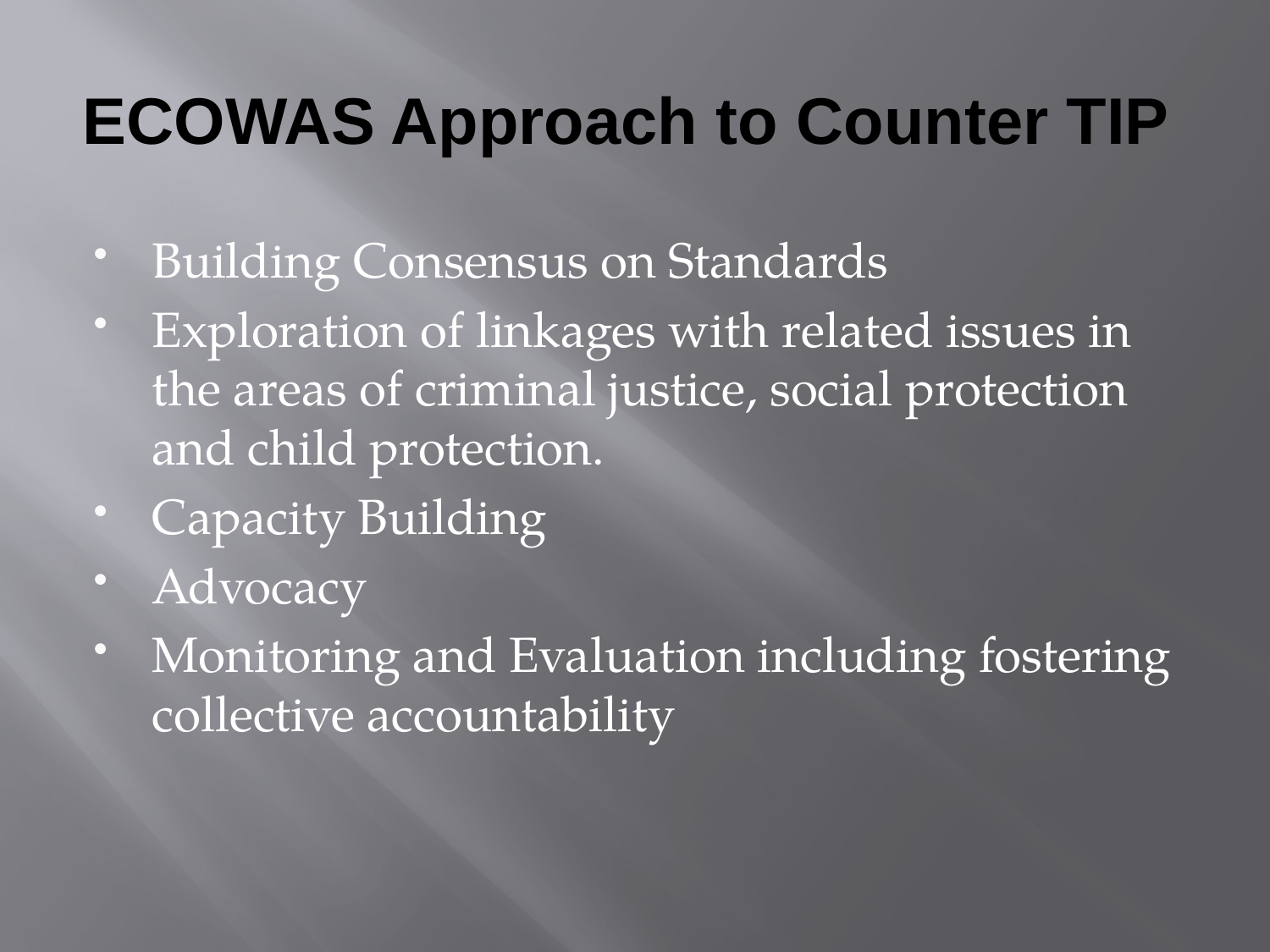

# ECOWAS Approach to Counter TIP
Building Consensus on Standards
Exploration of linkages with related issues in the areas of criminal justice, social protection and child protection.
Capacity Building
Advocacy
Monitoring and Evaluation including fostering collective accountability